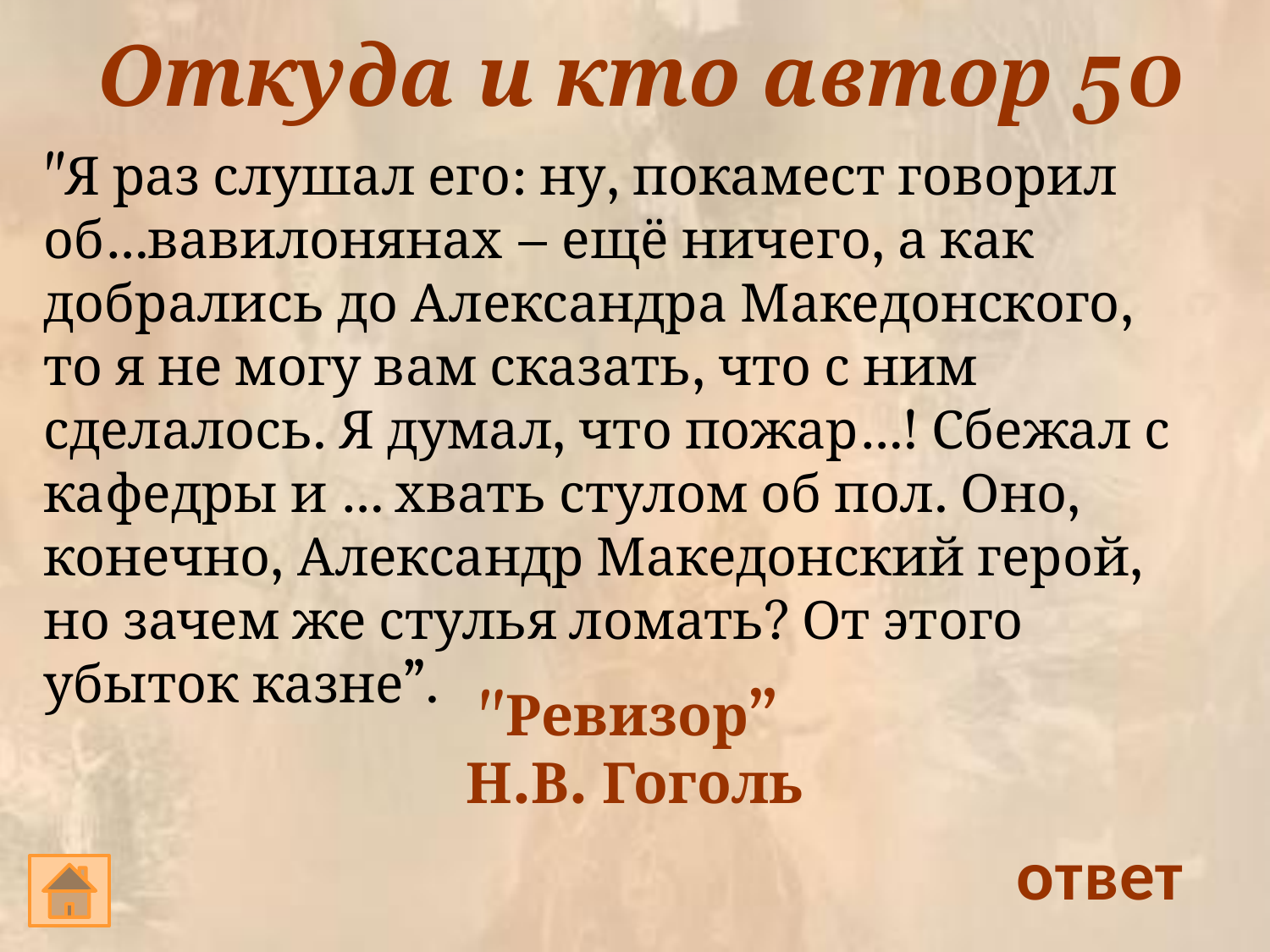

# Откуда и кто автор 50
"Я раз слушал его: ну, покамест говорил об…вавилонянах – ещё ничего, а как добрались до Александра Македонского, то я не могу вам сказать, что с ним сделалось. Я думал, что пожар…! Сбежал с кафедры и … хвать стулом об пол. Оно, конечно, Александр Македонский герой, но зачем же стулья ломать? От этого убыток казне”.
"Ревизор”
Н.В. Гоголь
ответ